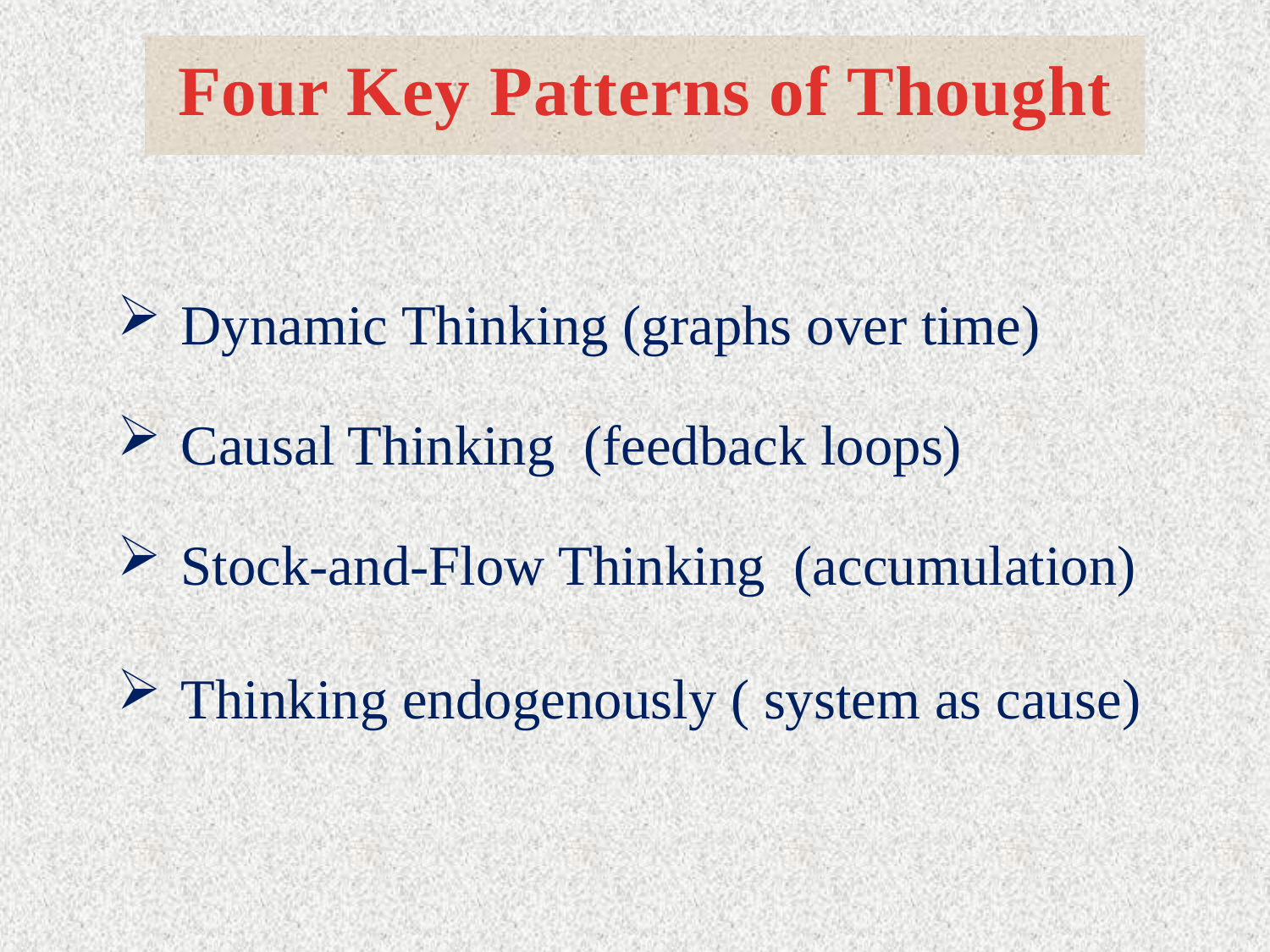

# Four Key Patterns of Thought
Dynamic Thinking (graphs over time)
Causal Thinking  (feedback loops)
Stock-and-Flow Thinking  (accumulation)
Thinking endogenously ( system as cause)